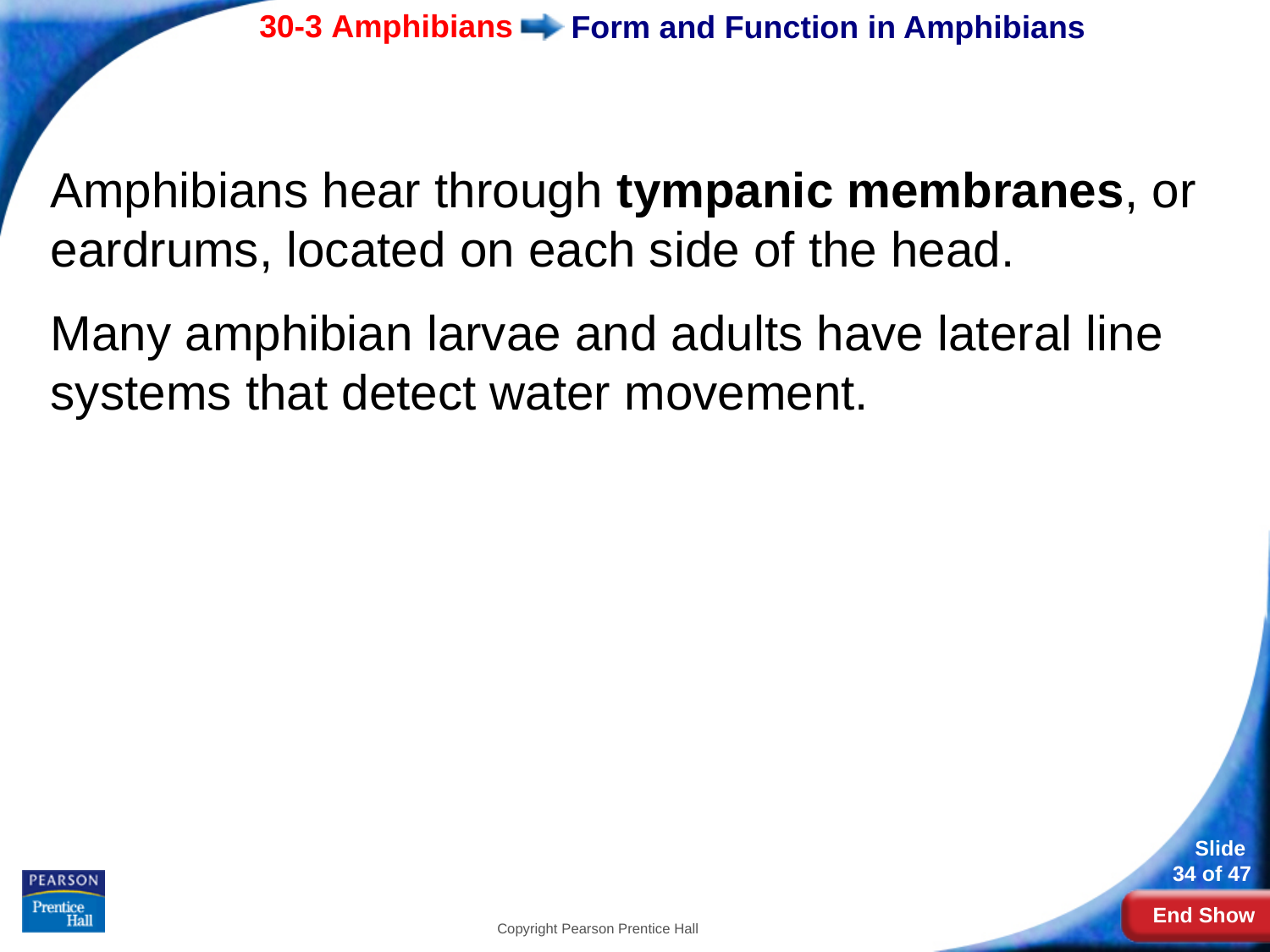

# Form and Function in Amphibians
Amphibians hear through tympanic membranes, or eardrums, located on each side of the head.
Many amphibian larvae and adults have lateral line systems that detect water movement.
Copyright Pearson Prentice Hall